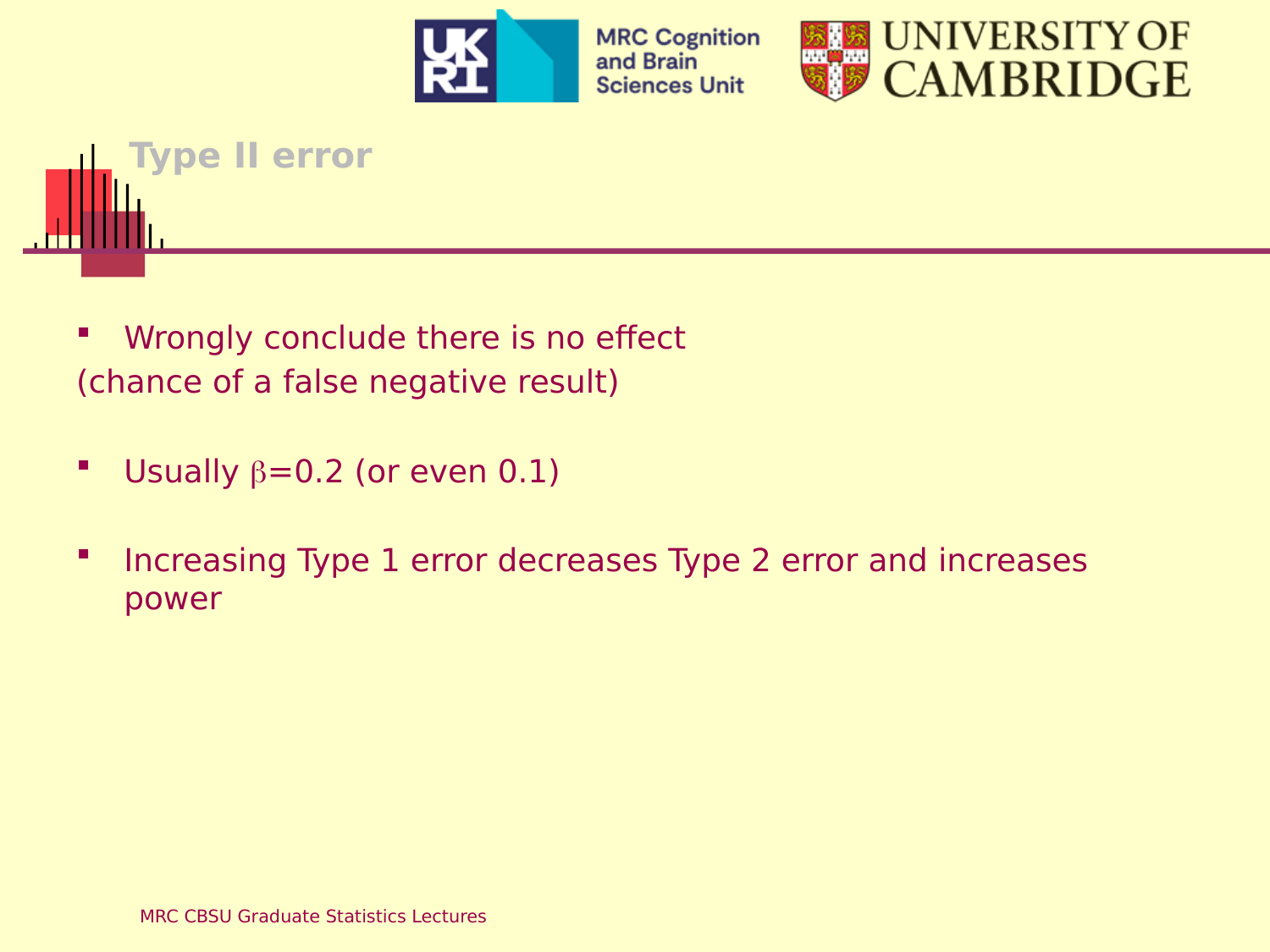

# Type II error

Wrongly conclude there is no effect
(chance of a false negative result)

Usually β=0.2 (or even 0.1)

Increasing Type 1 error decreases Type 2 error and increases power

MRC CBSU Graduate Statistics Lectures